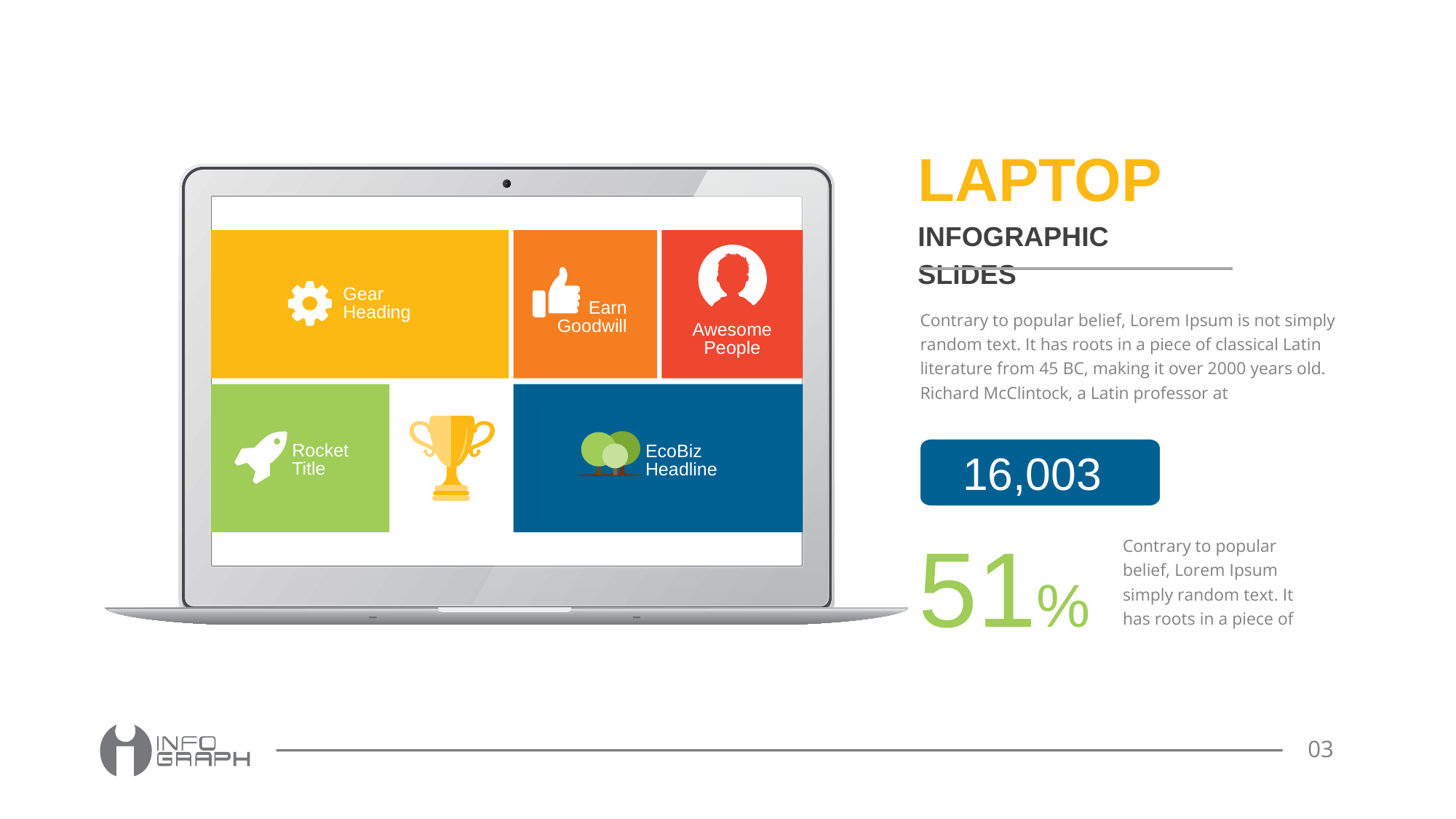

Awesome
People

Earn
Goodwill
Gear
Heading

EcoBiz
Headline

Rocket
Title
LAPTOP
INFOGRAPHIC SLIDES
Contrary to popular belief, Lorem Ipsum is not simply random text. It has roots in a piece of classical Latin literature from 45 BC, making it over 2000 years old. Richard McClintock, a Latin professor at

16,003
51%
Contrary to popular belief, Lorem Ipsum
simply random text. It has roots in a piece of
03